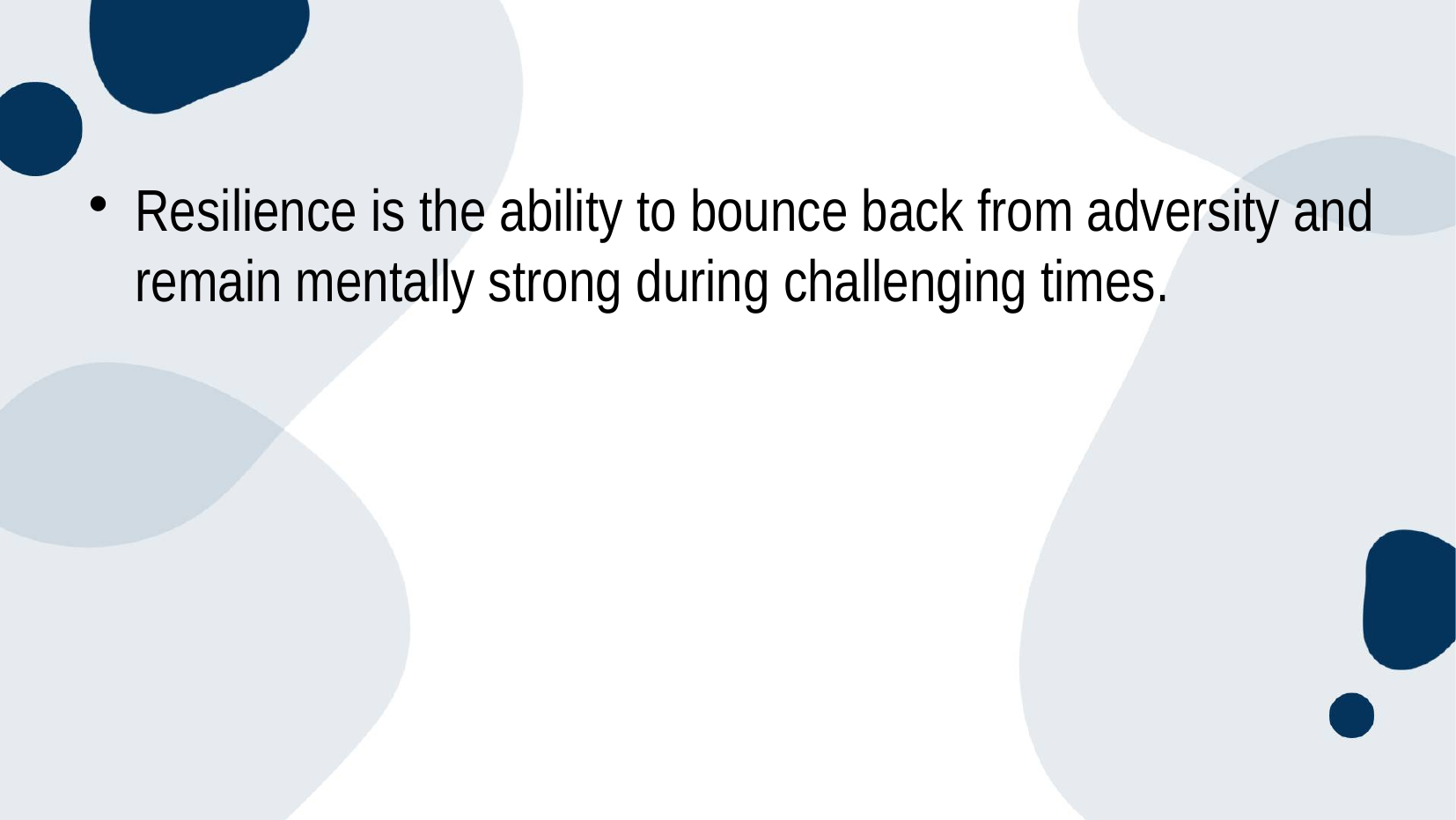

#
Resilience is the ability to bounce back from adversity and remain mentally strong during challenging times.